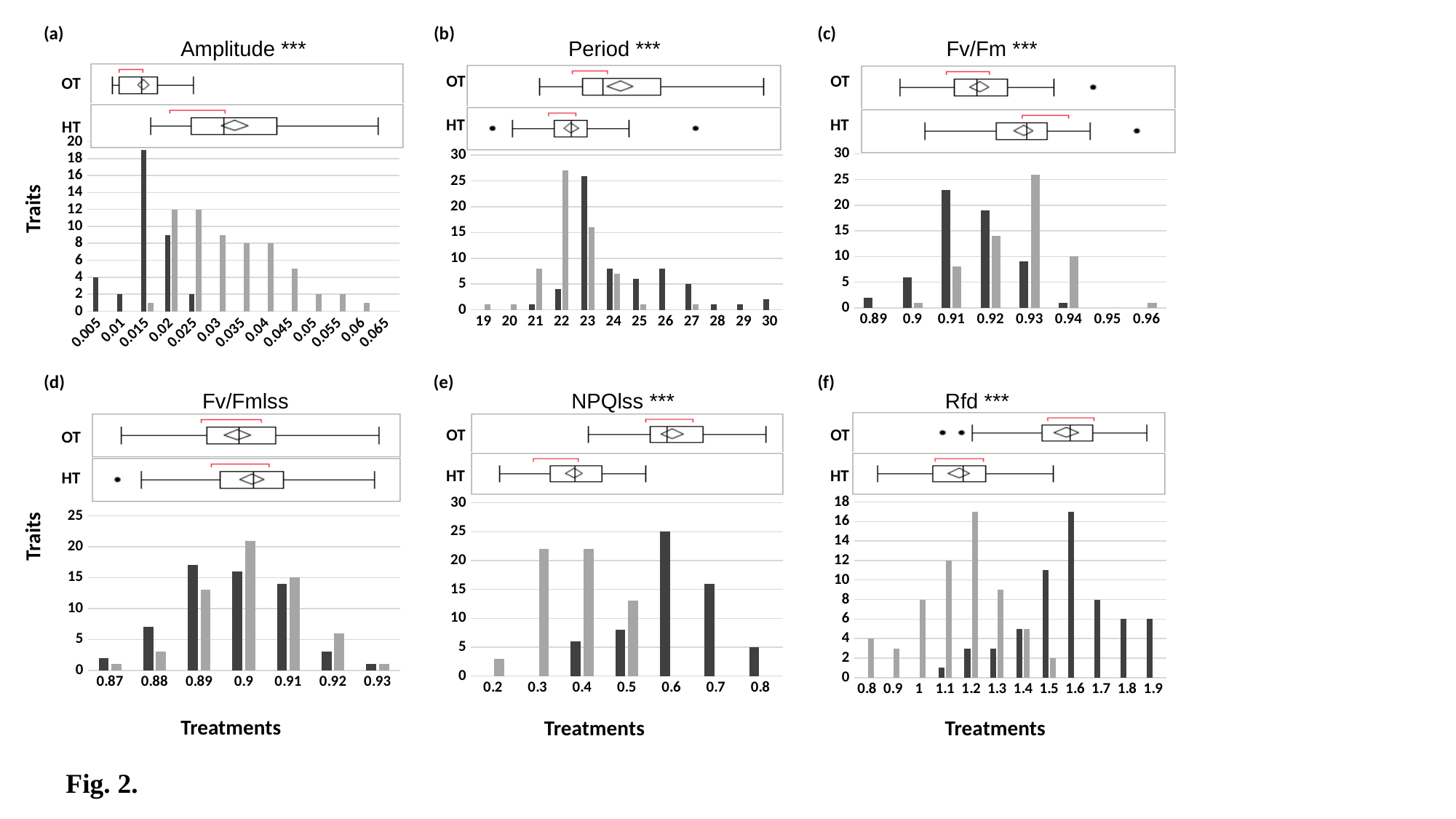

(a)
(b)
(c)
Amplitude ***
Period ***
Fv/Fm ***

### Chart:

| Category | OT | HT |
|---|---|---|
| 0.89 | 2.0 | None |
| 0.9 | 6.0 | 1.0 |
| 0.91 | 23.0 | 8.0 |
| 0.92 | 19.0 | 14.0 |
| 0.93 | 9.0 | 26.0 |
| 0.94 | 1.0 | 10.0 |
| 0.95 | None | 0.0 |
| 0.96 | None | 1.0 |

### Chart:

| Category | OT | HT |
|---|---|---|
| 5.0000000000000001E-3 | 4.0 | None |
| 0.01 | 2.0 | None |
| 1.4999999999999999E-2 | 19.0 | 1.0 |
| 0.02 | 9.0 | 12.0 |
| 2.5000000000000001E-2 | 2.0 | 12.0 |
| 0.03 | None | 9.0 |
| 3.5000000000000003E-2 | None | 8.0 |
| 0.04 | None | 8.0 |
| 4.4999999999999998E-2 | None | 5.0 |
| 0.05 | None | 2.0 |
| 5.5E-2 | None | 2.0 |
| 0.06 | None | 1.0 |
| 6.5000000000000002E-2 | None | None |

### Chart:

| Category | OT | HT |
|---|---|---|
| 19 | None | 1.0 |
| 20 | None | 1.0 |
| 21 | 1.0 | 8.0 |
| 22 | 4.0 | 27.0 |
| 23 | 26.0 | 16.0 |
| 24 | 8.0 | 7.0 |
| 25 | 6.0 | 1.0 |
| 26 | 8.0 | 0.0 |
| 27 | 5.0 | 1.0 |
| 28 | 1.0 | None |
| 29 | 1.0 | None |
| 30 | 2.0 | None |
OT
OT
OT
HT
HT
HT
Traits
(d)
(e)
(f)
Fv/Fmlss
NPQlss ***
Rfd ***

### Chart

| Category | OT | HT |
|---|---|---|
| 0.87 | 2.0 | 1.0 |
| 0.88 | 7.0 | 3.0 |
| 0.89 | 17.0 | 13.0 |
| 0.9 | 16.0 | 21.0 |
| 0.91 | 14.0 | 15.0 |
| 0.92 | 3.0 | 6.0 |
| 0.93 | 1.0 | 1.0 |

### Chart:

| Category | OT | HT |
|---|---|---|
| 0.8 | None | 4.0 |
| 0.9 | None | 3.0 |
| 1 | None | 8.0 |
| 1.1000000000000001 | 1.0 | 12.0 |
| 1.2 | 3.0 | 17.0 |
| 1.3 | 3.0 | 9.0 |
| 1.4 | 5.0 | 5.0 |
| 1.5 | 11.0 | 2.0 |
| 1.6 | 17.0 | None |
| 1.7 | 8.0 | None |
| 1.8 | 6.0 | None |
| 1.9 | 6.0 | None |

### Chart:

| Category | OT | HT |
|---|---|---|
| 0.2 | None | 3.0 |
| 0.3 | None | 22.0 |
| 0.4 | 6.0 | 22.0 |
| 0.5 | 8.0 | 13.0 |
| 0.6 | 25.0 | None |
| 0.7 | 16.0 | None |
| 0.8 | 5.0 | None |
OT
OT
OT
HT
HT
HT
Traits
Treatments
Treatments
Treatments
Fig. 2.